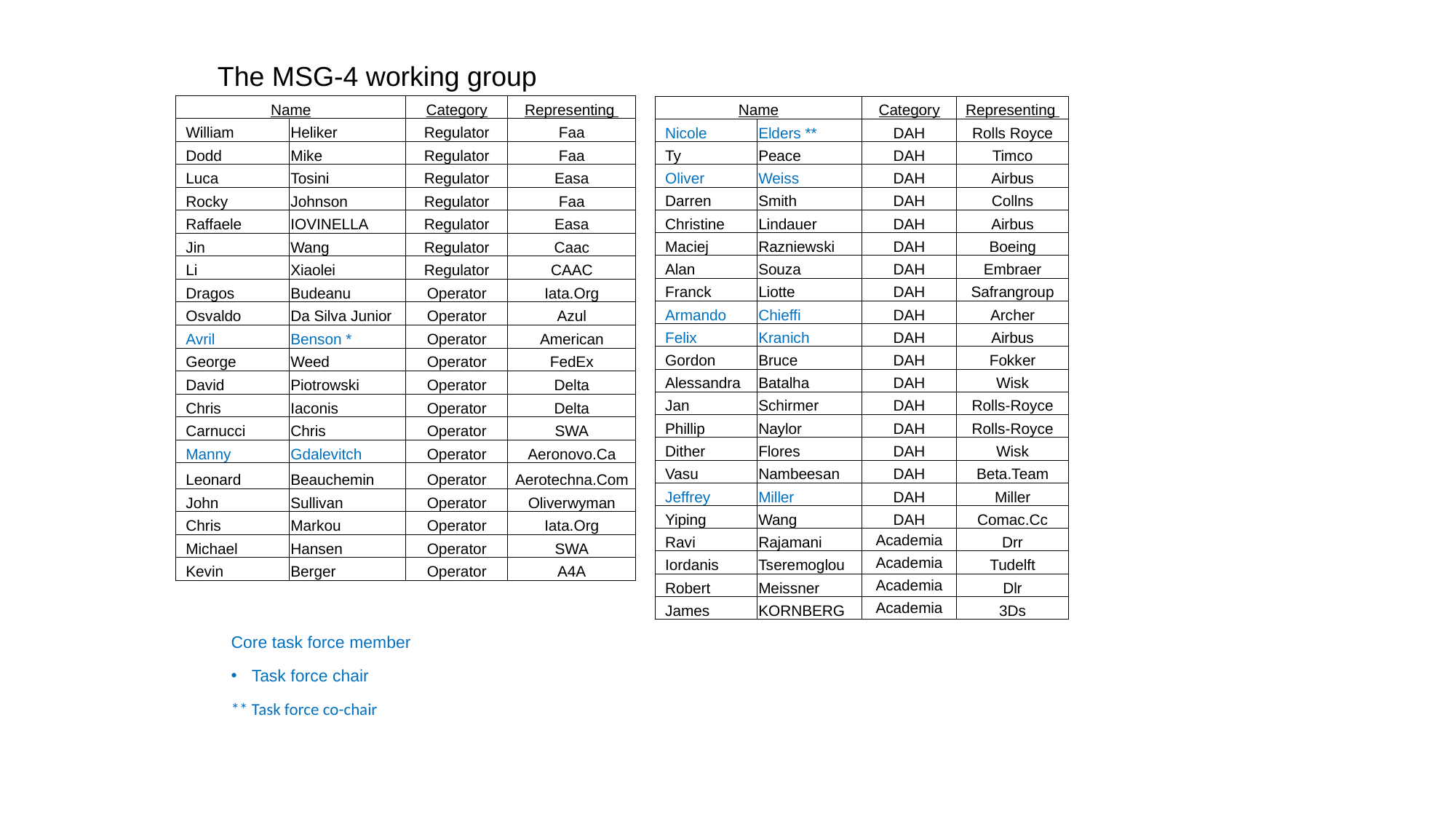

The MSG-4 working group
| Name |  | Category | Representing |
| --- | --- | --- | --- |
| William | Heliker | Regulator | Faa |
| Dodd | Mike | Regulator | Faa |
| Luca | Tosini | Regulator | Easa |
| Rocky | Johnson | Regulator | Faa |
| Raffaele | IOVINELLA | Regulator | Easa |
| Jin | Wang | Regulator | Caac |
| Li | Xiaolei | Regulator | CAAC |
| Dragos | Budeanu | Operator | Iata.Org |
| Osvaldo | Da Silva Junior | Operator | Azul |
| Avril | Benson \* | Operator | American |
| George | Weed | Operator | FedEx |
| David | Piotrowski | Operator | Delta |
| Chris | Iaconis | Operator | Delta |
| Carnucci | Chris | Operator | SWA |
| Manny | Gdalevitch | Operator | Aeronovo.Ca |
| Leonard | Beauchemin | Operator | Aerotechna.Com |
| John | Sullivan | Operator | Oliverwyman |
| Chris | Markou | Operator | Iata.Org |
| Michael | Hansen | Operator | SWA |
| Kevin | Berger | Operator | A4A |
| Name |  | Category | Representing |
| --- | --- | --- | --- |
| Nicole | Elders \*\* | DAH | Rolls Royce |
| Ty | Peace | DAH | Timco |
| Oliver | Weiss | DAH | Airbus |
| Darren | Smith | DAH | Collns |
| Christine | Lindauer | DAH | Airbus |
| Maciej | Razniewski | DAH | Boeing |
| Alan | Souza | DAH | Embraer |
| Franck | Liotte | DAH | Safrangroup |
| Armando | Chieffi | DAH | Archer |
| Felix | Kranich | DAH | Airbus |
| Gordon | Bruce | DAH | Fokker |
| Alessandra | Batalha | DAH | Wisk |
| Jan | Schirmer | DAH | Rolls-Royce |
| Phillip | Naylor | DAH | Rolls-Royce |
| Dither | Flores | DAH | Wisk |
| Vasu | Nambeesan | DAH | Beta.Team |
| Jeffrey | Miller | DAH | Miller |
| Yiping | Wang | DAH | Comac.Cc |
| Ravi | Rajamani | Academia | Drr |
| Iordanis | Tseremoglou | Academia | Tudelft |
| Robert | Meissner | Academia | Dlr |
| James | KORNBERG | Academia | 3Ds |
Core task force member
Task force chair
** Task force co-chair